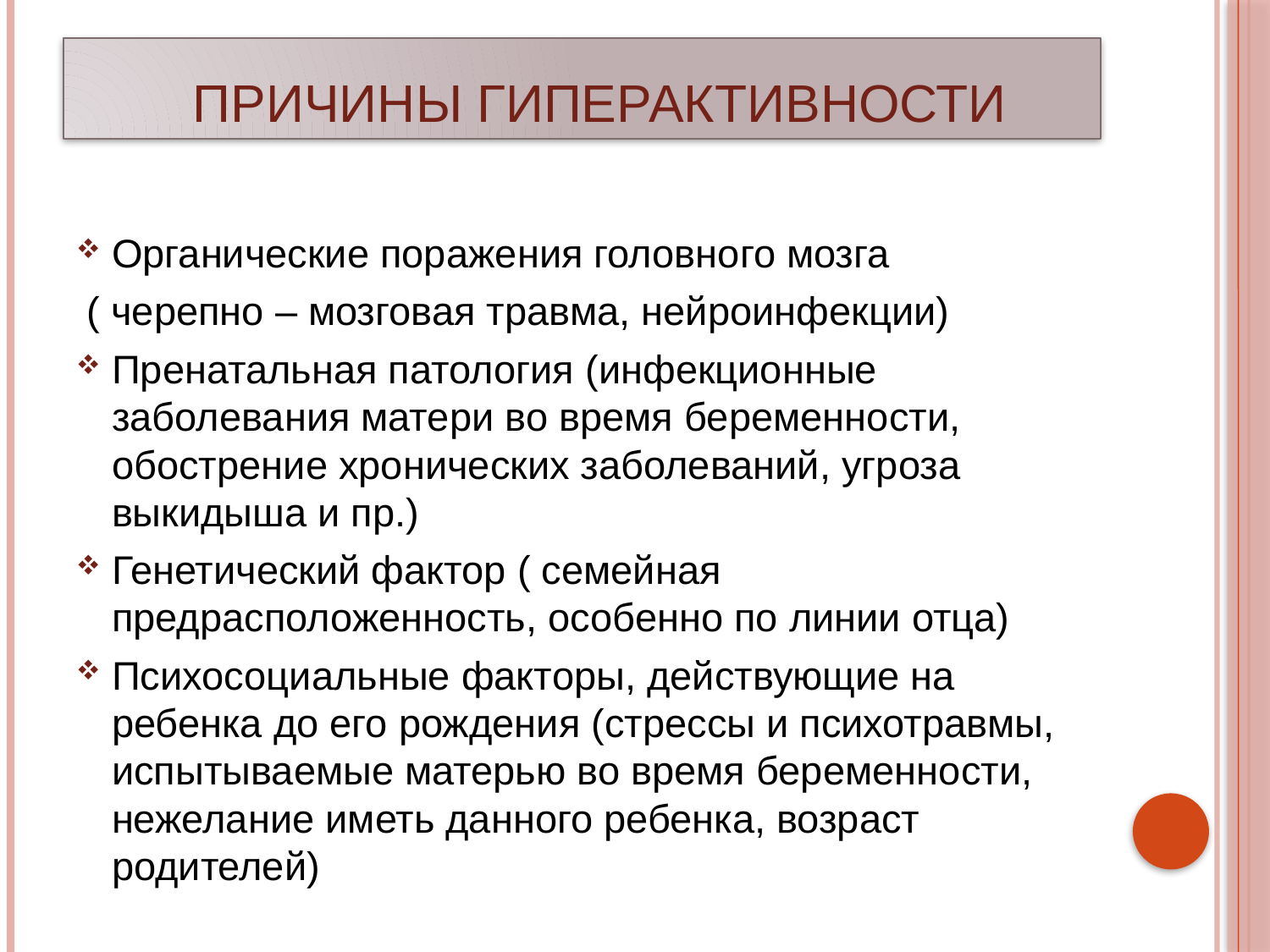

# Причины гиперактивности
Органические поражения головного мозга
 ( черепно – мозговая травма, нейроинфекции)
Пренатальная патология (инфекционные заболевания матери во время беременности, обострение хронических заболеваний, угроза выкидыша и пр.)
Генетический фактор ( семейная предрасположенность, особенно по линии отца)
Психосоциальные факторы, действующие на ребенка до его рождения (стрессы и психотравмы, испытываемые матерью во время беременности, нежелание иметь данного ребенка, возраст родителей)